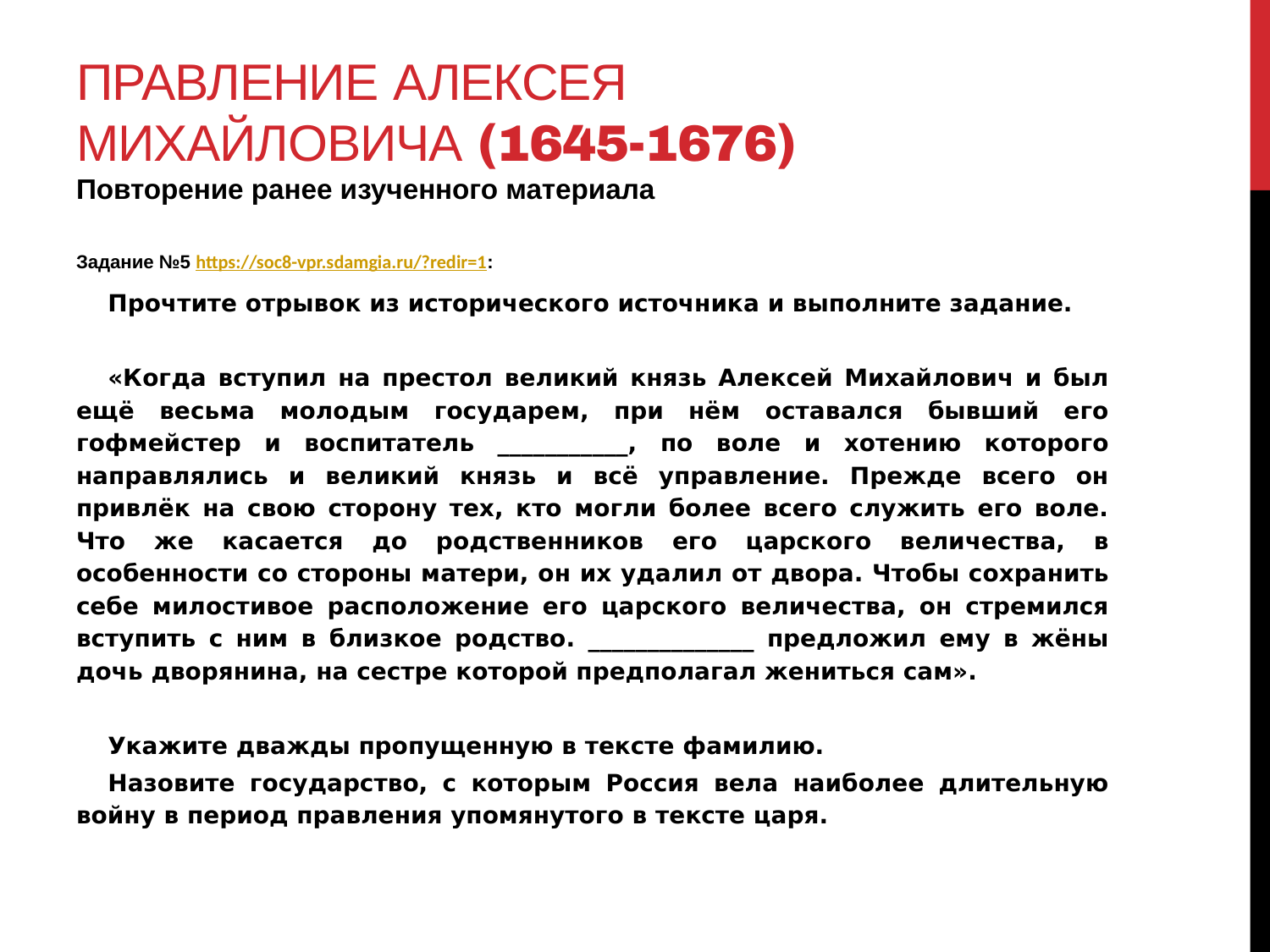

# Правление алексея михайловича (1645-1676) Повторение ранее изученного материала
Задание №5 https://soc8-vpr.sdamgia.ru/?redir=1:
Прочтите отрывок из исторического источника и выполните задание.

«Когда вступил на престол великий князь Алексей Михайлович и был ещё весьма молодым государем, при нём оставался бывший его гофмейстер и воспитатель ___________, по воле и хотению которого направлялись и великий князь и всё управление. Прежде всего он привлёк на свою сторону тех, кто могли более всего служить его воле. Что же касается до родственников его царского величества, в особенности со стороны матери, он их удалил от двора. Чтобы сохранить себе милостивое расположение его царского величества, он стремился вступить с ним в близкое родство. ______________ предложил ему в жёны дочь дворянина, на сестре которой предполагал жениться сам».

Укажите дважды пропущенную в тексте фамилию.
Назовите государство, с которым Россия вела наиболее длительную войну в период правления упомянутого в тексте царя.